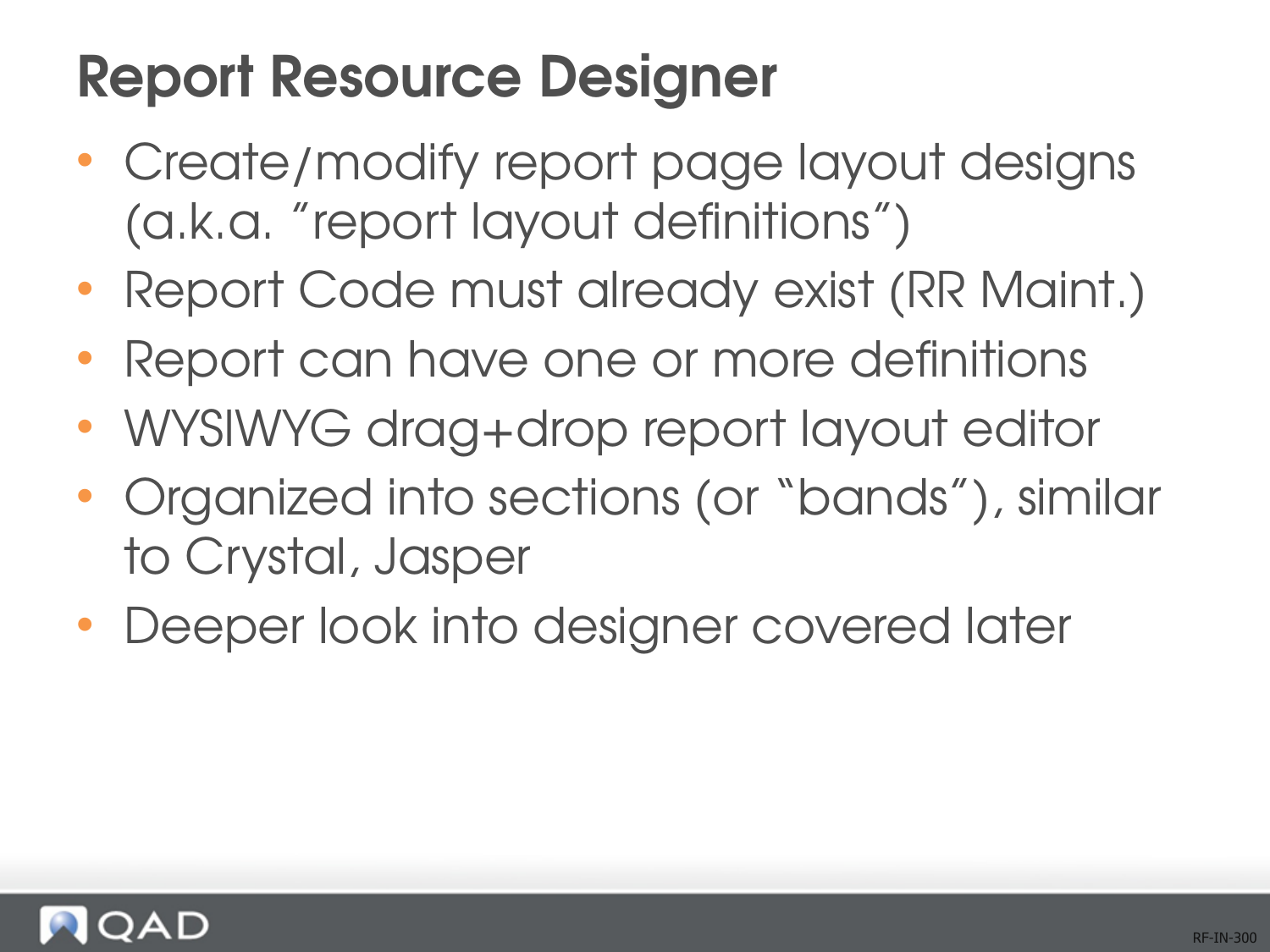

# Report Resource Designer
Create/modify report page layout designs (a.k.a. ”report layout definitions”)
Report Code must already exist (RR Maint.)
Report can have one or more definitions
WYSIWYG drag+drop report layout editor
Organized into sections (or “bands”), similar to Crystal, Jasper
Deeper look into designer covered later
RF-IN-300